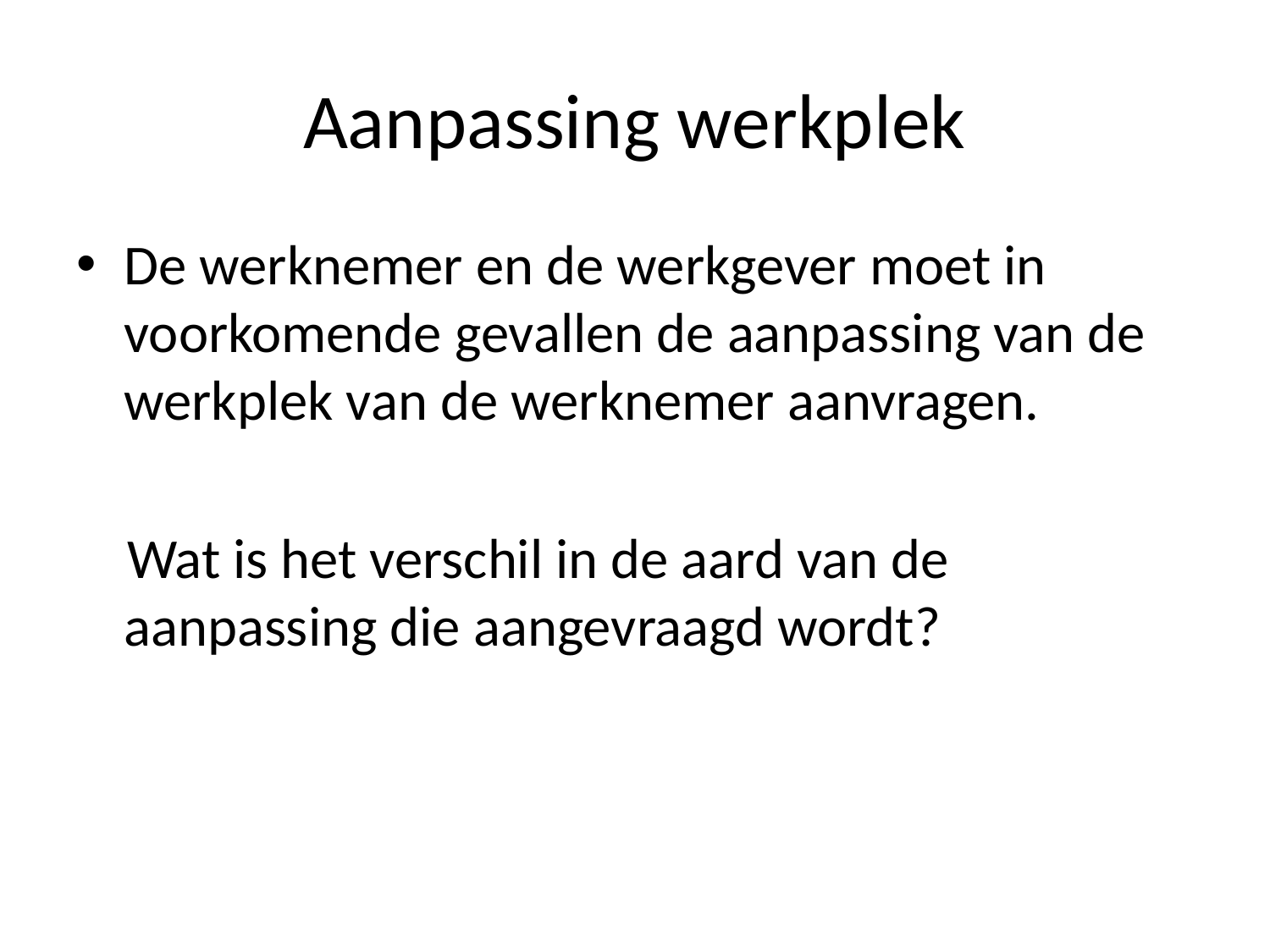

# Aanpassing werkplek
De werknemer en de werkgever moet in voorkomende gevallen de aanpassing van de werkplek van de werknemer aanvragen.

    Wat is het verschil in de aard van de aanpassing die aangevraagd wordt?